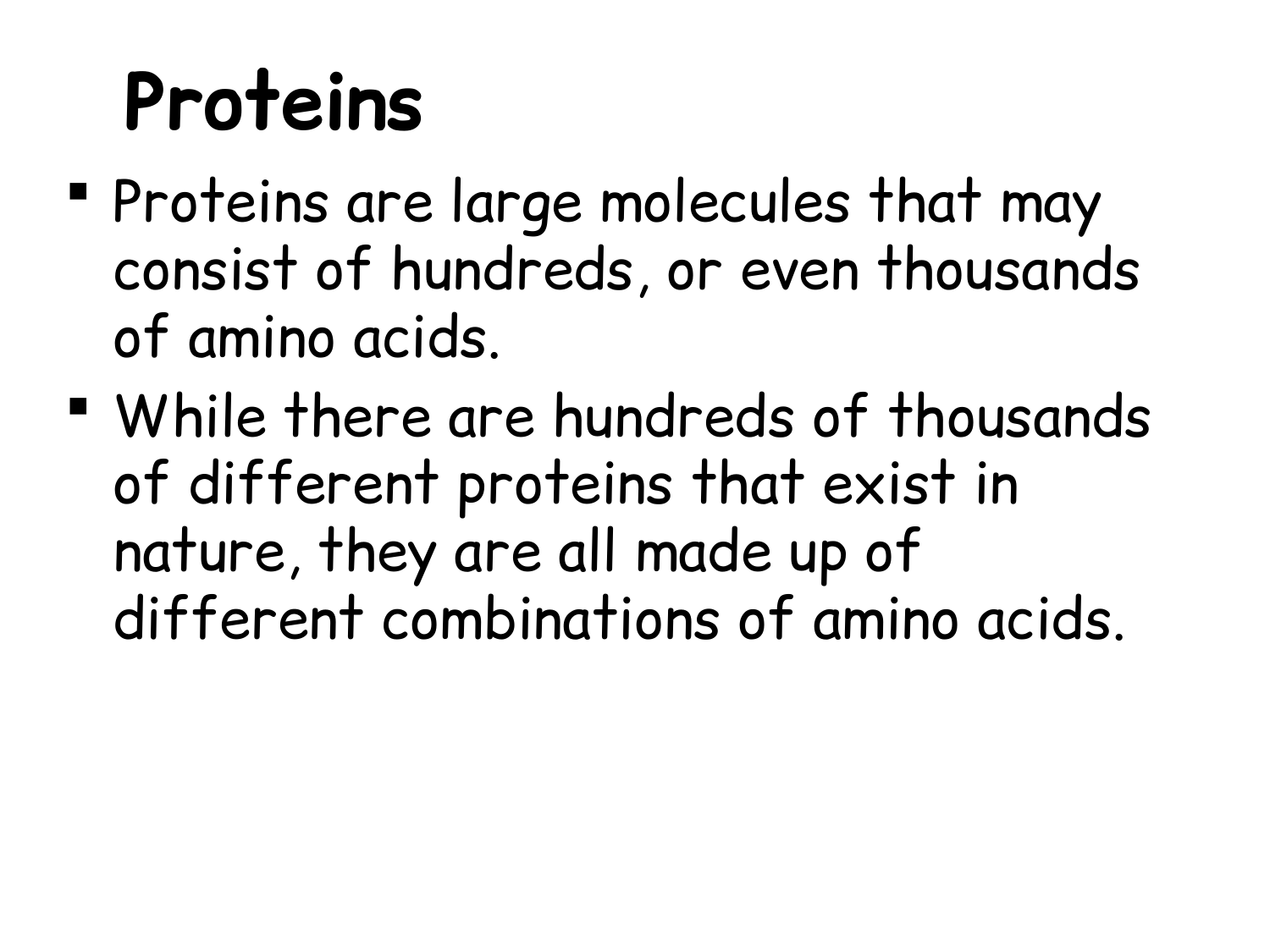

# Proteins
Proteins are large molecules that may consist of hundreds, or even thousands of amino acids.
While there are hundreds of thousands of different proteins that exist in nature, they are all made up of different combinations of amino acids.